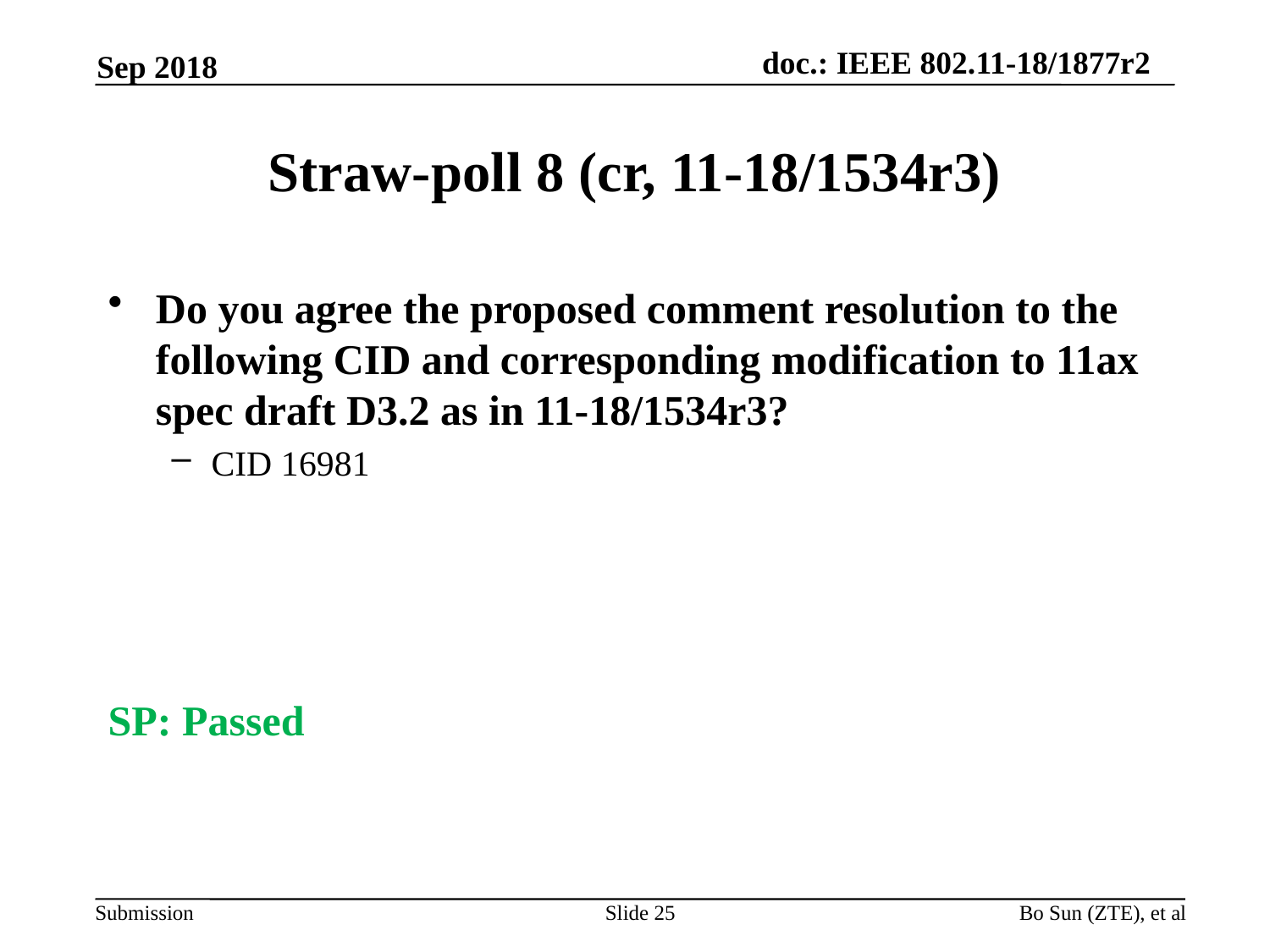

Sep 2018
# Straw-poll 8 (cr, 11-18/1534r3)
Do you agree the proposed comment resolution to the following CID and corresponding modification to 11ax spec draft D3.2 as in 11-18/1534r3?
CID 16981

SP: Passed
Slide 25
Bo Sun (ZTE), et al